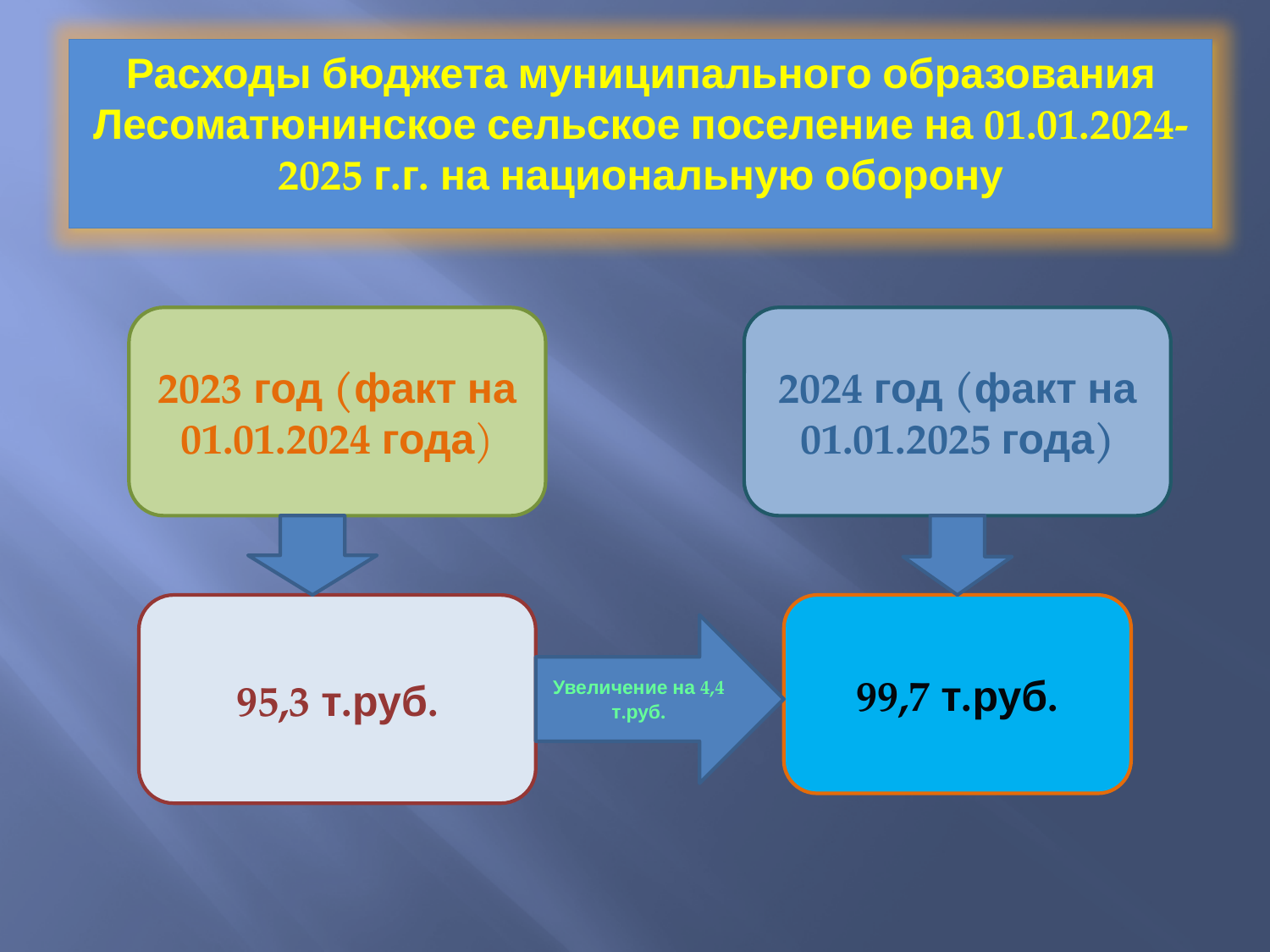

Расходы бюджета муниципального образования Лесоматюнинское сельское поселение на 01.01.2024-
2025 г.г. на национальную оборону
2023 год (факт на 01.01.2024 года)
2024 год (факт на 01.01.2025 года)

95,3 т.руб.
99,7 т.руб.
Увеличение на 4,4 т.руб.